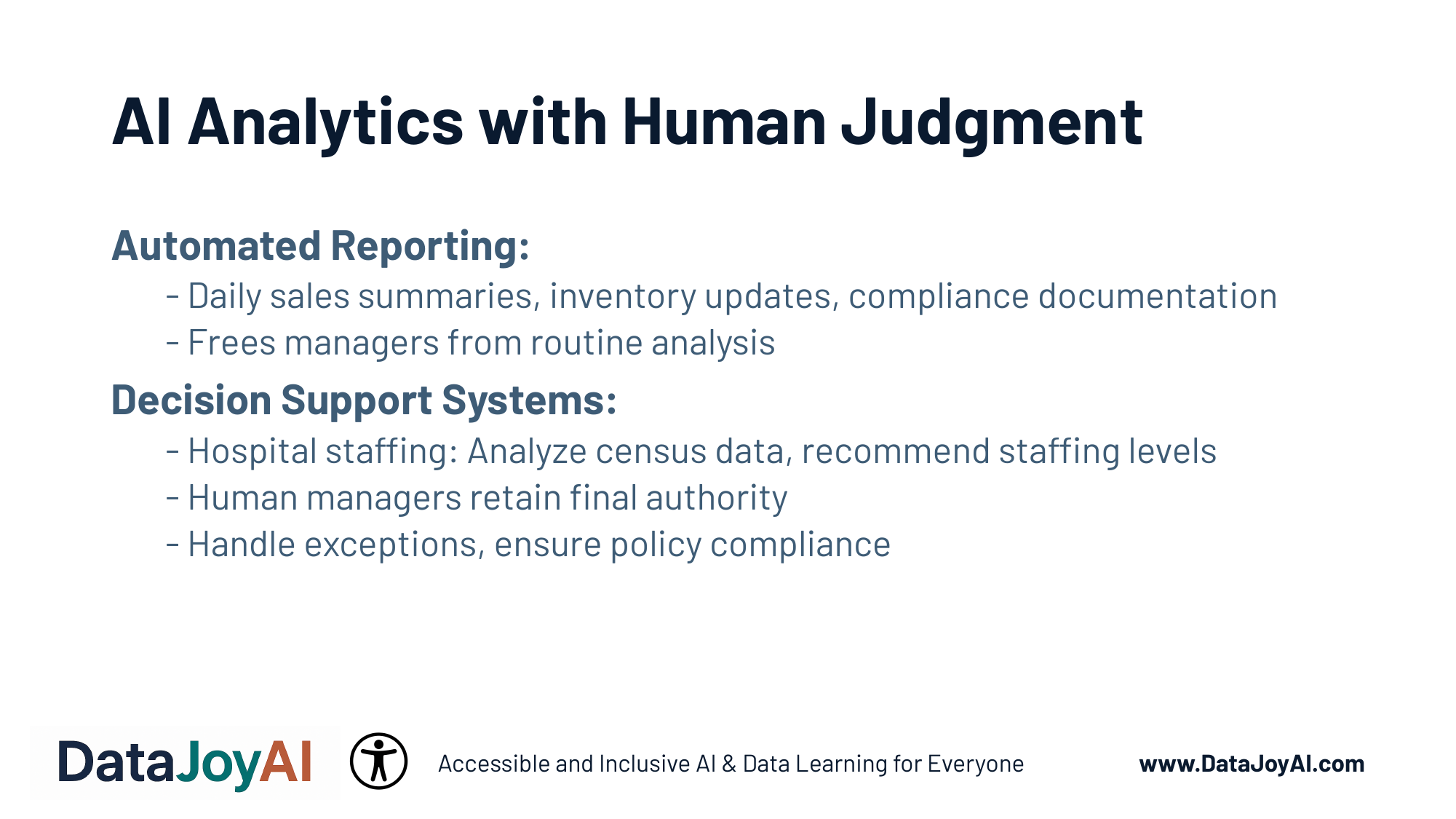

# AI Analytics with Human Judgment
Automated Reporting:
- Daily sales summaries, inventory updates, compliance documentation
- Frees managers from routine analysis
Decision Support Systems:
- Hospital staffing: Analyze census data, recommend staffing levels
- Human managers retain final authority
- Handle exceptions, ensure policy compliance